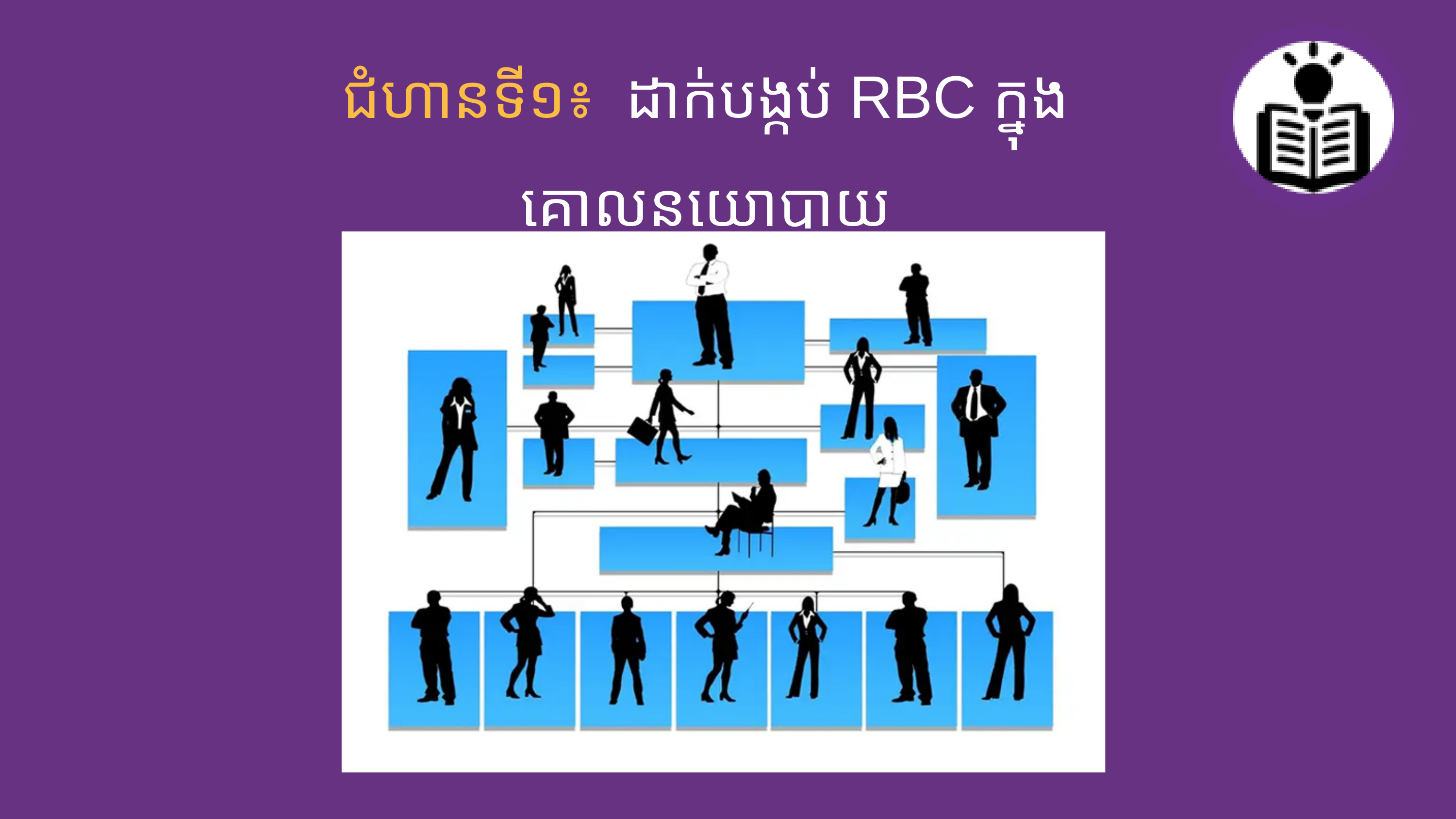

ជំហានទី១៖  ដាក់បង្កប់ RBC ក្នុង
គោលនយោបាយ